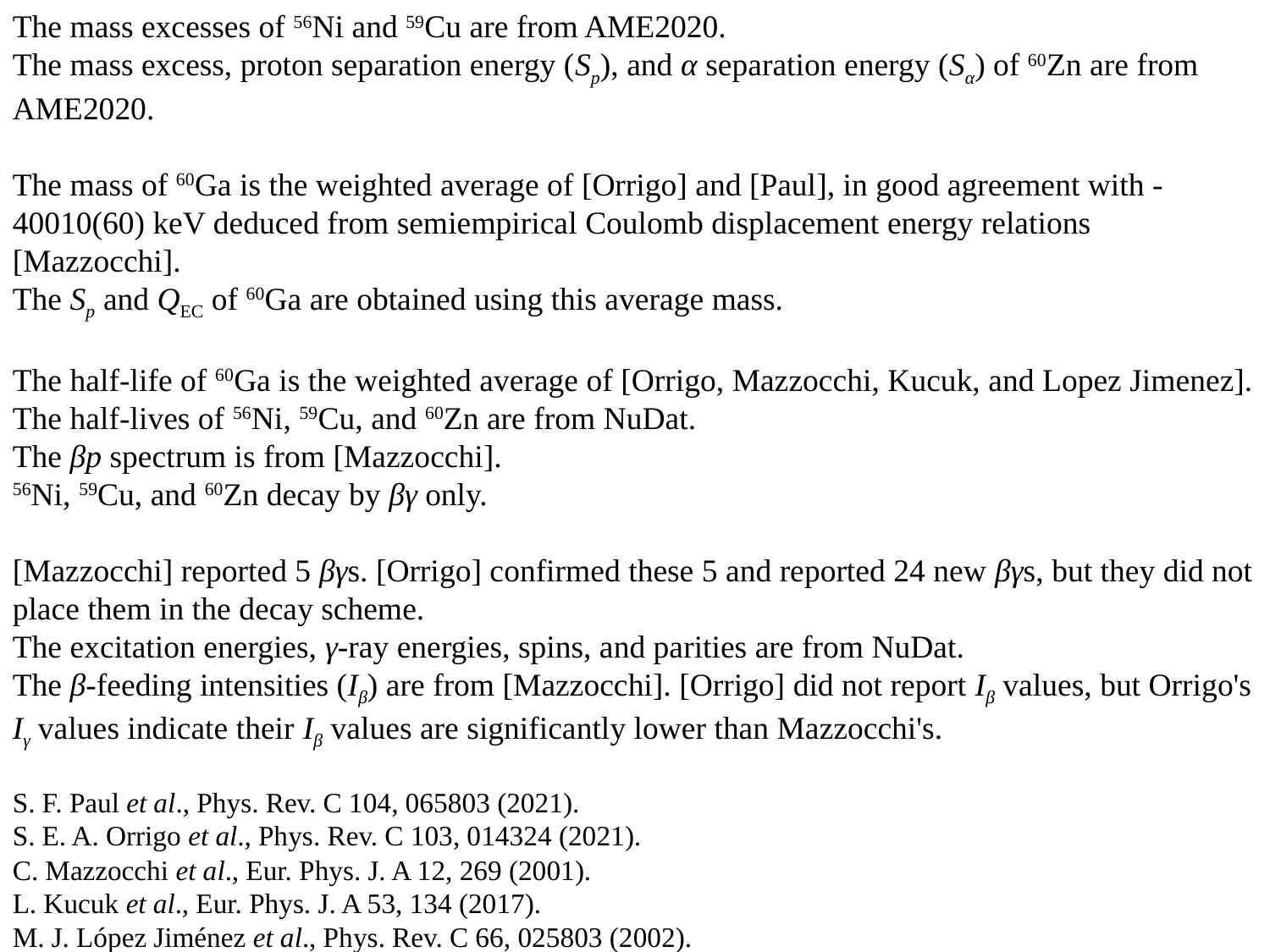

The mass excesses of 56Ni and 59Cu are from AME2020.
The mass excess, proton separation energy (Sp), and α separation energy (Sα) of 60Zn are from AME2020.

The mass of 60Ga is the weighted average of [Orrigo] and [Paul], in good agreement with -40010(60) keV deduced from semiempirical Coulomb displacement energy relations [Mazzocchi].
The Sp and QEC of 60Ga are obtained using this average mass.

The half-life of 60Ga is the weighted average of [Orrigo, Mazzocchi, Kucuk, and Lopez Jimenez].
The half-lives of 56Ni, 59Cu, and 60Zn are from NuDat.
The βp spectrum is from [Mazzocchi].
56Ni, 59Cu, and 60Zn decay by βγ only.

[Mazzocchi] reported 5 βγs. [Orrigo] confirmed these 5 and reported 24 new βγs, but they did not place them in the decay scheme.
The excitation energies, γ-ray energies, spins, and parities are from NuDat.
The β-feeding intensities (Iβ) are from [Mazzocchi]. [Orrigo] did not report Iβ values, but Orrigo's Iγ values indicate their Iβ values are significantly lower than Mazzocchi's.

S. F. Paul et al., Phys. Rev. C 104, 065803 (2021).
S. E. A. Orrigo et al., Phys. Rev. C 103, 014324 (2021).
C. Mazzocchi et al., Eur. Phys. J. A 12, 269 (2001).
L. Kucuk et al., Eur. Phys. J. A 53, 134 (2017).
M. J. López Jiménez et al., Phys. Rev. C 66, 025803 (2002).